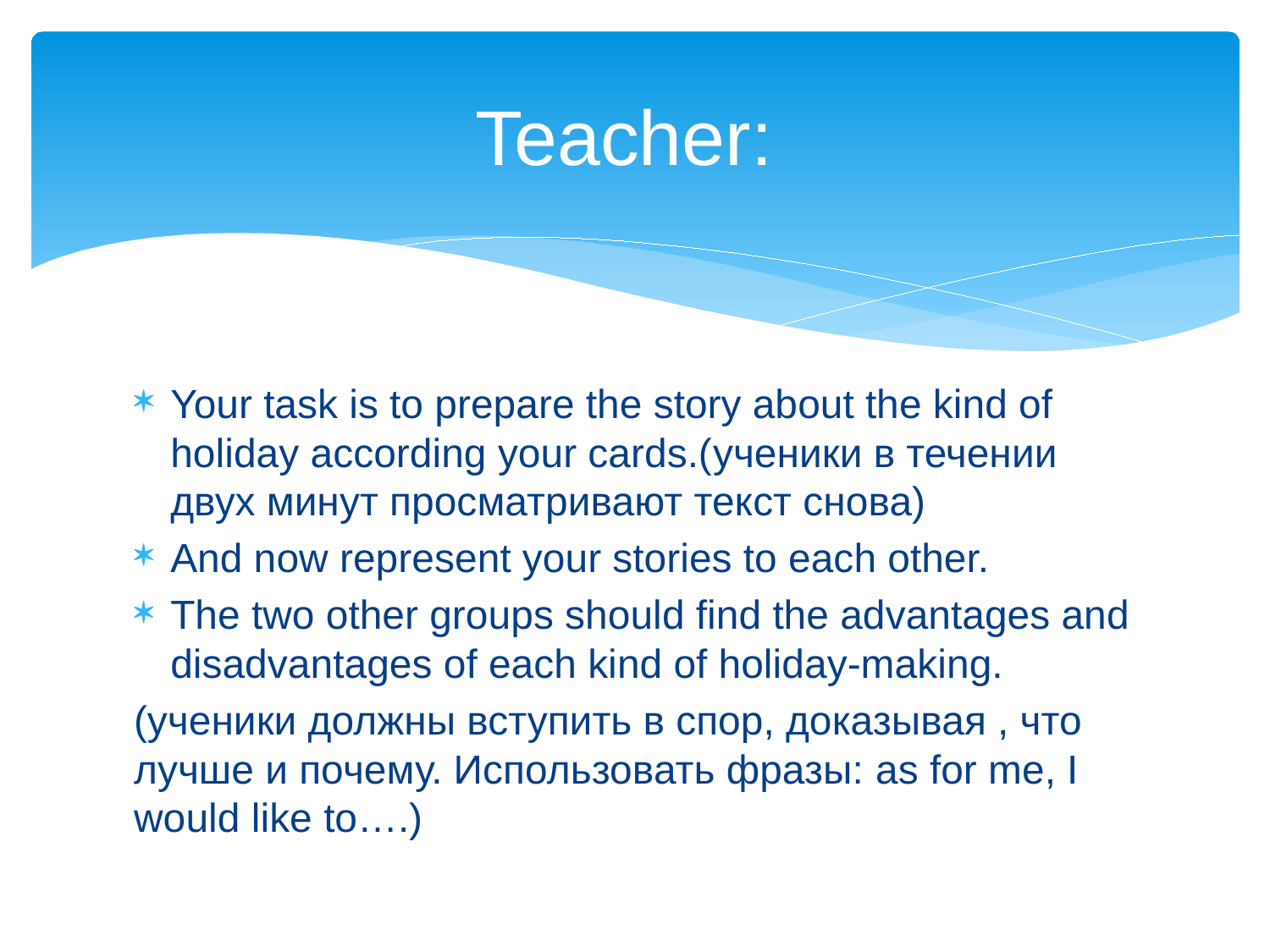

# Teacher:
Your task is to prepare the story about the kind of holiday according your cards.(ученики в течении двух минут просматривают текст снова)
And now represent your stories to each other.
The two other groups should find the advantages and disadvantages of each kind of holiday-making.
(ученики должны вступить в спор, доказывая , что лучше и почему. Использовать фразы: as for me, I would like to….)